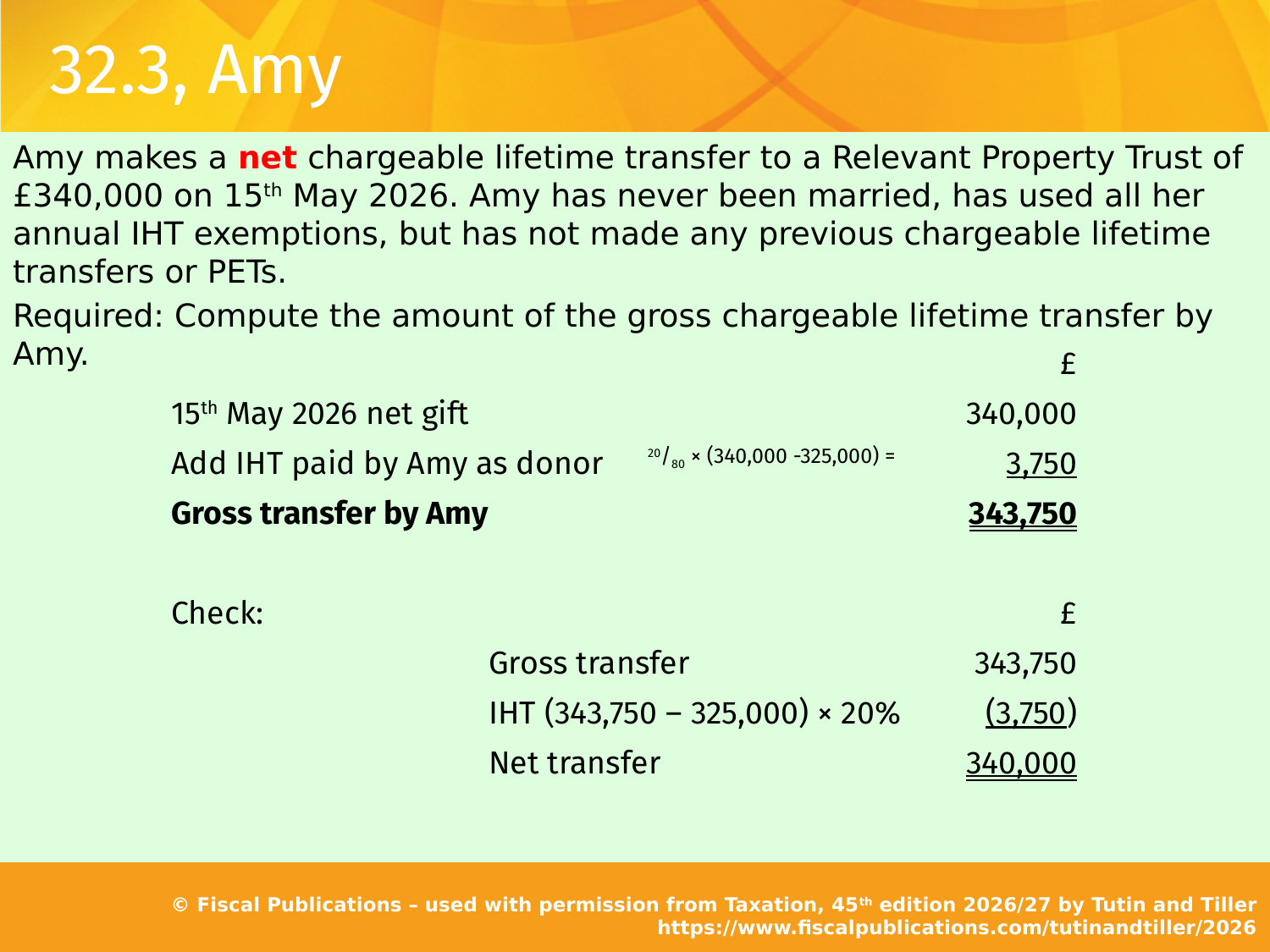

# 32.3, Amy
Amy makes a net chargeable lifetime transfer to a Relevant Property Trust of £340,000 on 15th May 2026. Amy has never been married, has used all her annual IHT exemptions, but has not made any previous chargeable lifetime transfers or PETs.
Required: Compute the amount of the gross chargeable lifetime transfer by Amy.
	£
15th May 2026 net gift
	340,000
Add IHT paid by Amy as donor
20/80 × (340,000 -325,000) =
	3,750
Gross transfer by Amy
	343,750
Check:
	£
Gross transfer
	343,750
IHT (343,750 – 325,000) × 20%
	(3,750)
Net transfer
	340,000